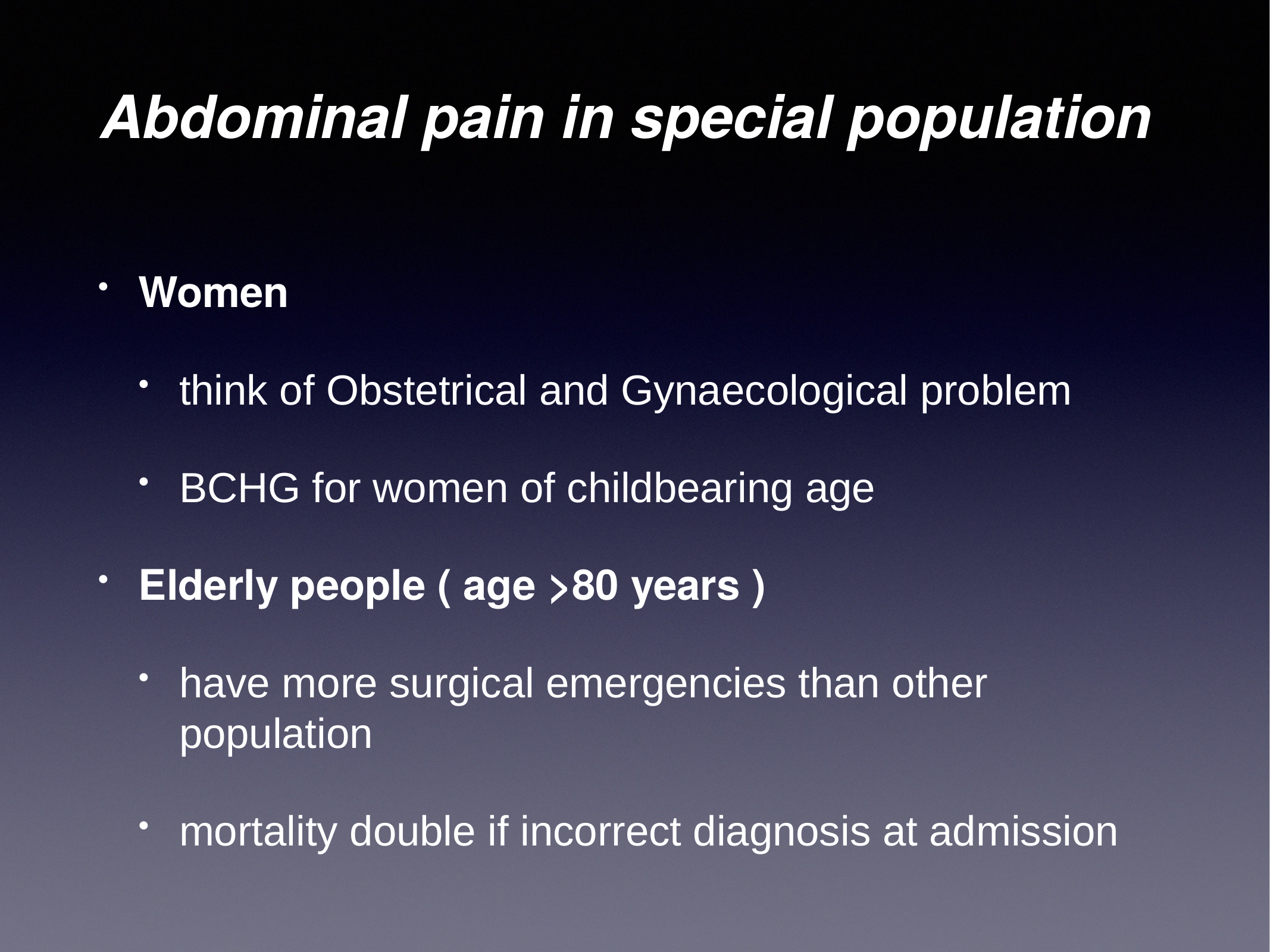

# Abdominal pain in special population
Women
think of Obstetrical and Gynaecological problem
BCHG for women of childbearing age
Elderly people ( age >80 years )
have more surgical emergencies than other population
mortality double if incorrect diagnosis at admission